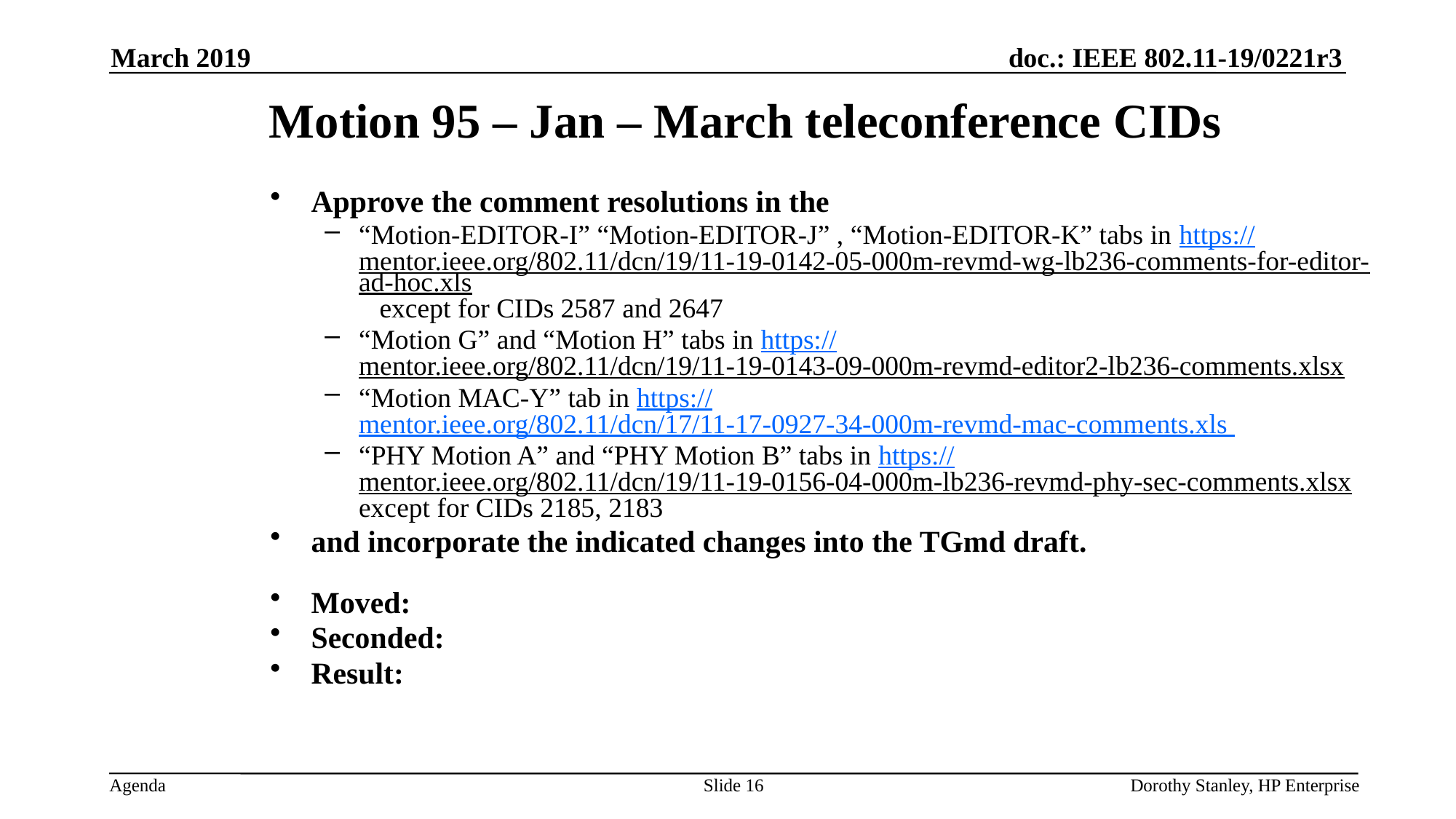

March 2019
Motion 95 – Jan – March teleconference CIDs
Approve the comment resolutions in the
“Motion-EDITOR-I” “Motion-EDITOR-J” , “Motion-EDITOR-K” tabs in https://mentor.ieee.org/802.11/dcn/19/11-19-0142-05-000m-revmd-wg-lb236-comments-for-editor-ad-hoc.xls   except for CIDs 2587 and 2647
“Motion G” and “Motion H” tabs in https://mentor.ieee.org/802.11/dcn/19/11-19-0143-09-000m-revmd-editor2-lb236-comments.xlsx
“Motion MAC-Y” tab in https://mentor.ieee.org/802.11/dcn/17/11-17-0927-34-000m-revmd-mac-comments.xls
“PHY Motion A” and “PHY Motion B” tabs in https://mentor.ieee.org/802.11/dcn/19/11-19-0156-04-000m-lb236-revmd-phy-sec-comments.xlsx except for CIDs 2185, 2183
and incorporate the indicated changes into the TGmd draft.
Moved:
Seconded:
Result:

Slide 16
Dorothy Stanley, HP Enterprise